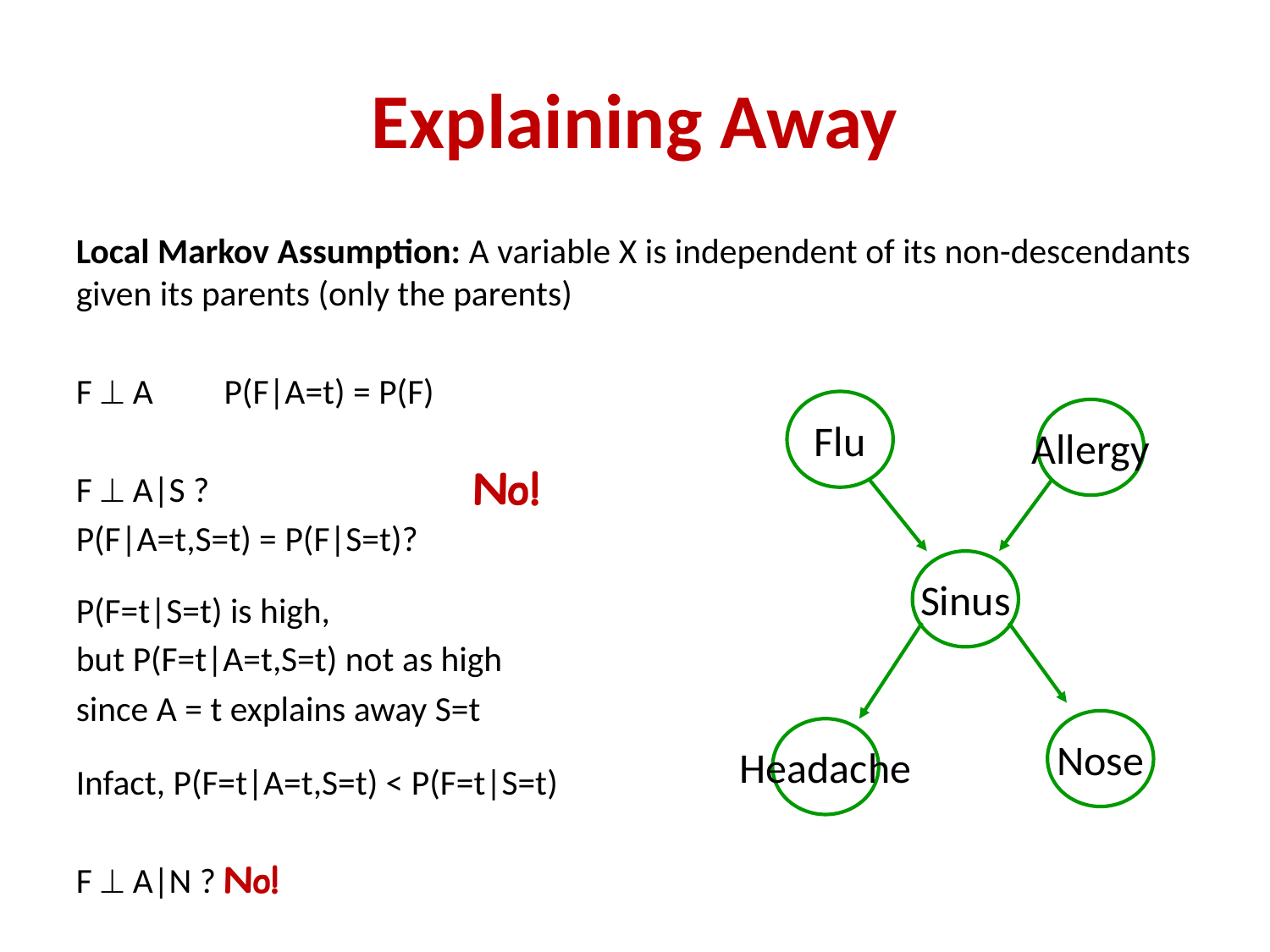

# Explaining Away
Local Markov Assumption: A variable X is independent of its non-descendants given its parents (only the parents)

F ⊥ A		P(F|A=t) = P(F)

F ⊥ A|S ?
P(F|A=t,S=t) = P(F|S=t)?

P(F=t|S=t) is high,
but P(F=t|A=t,S=t) not as high
since A = t explains away S=t

Infact, P(F=t|A=t,S=t) < P(F=t|S=t)

F ⊥ A|N ?	No!

Flu
Allergy

Sinus

Nose
Headache
No!